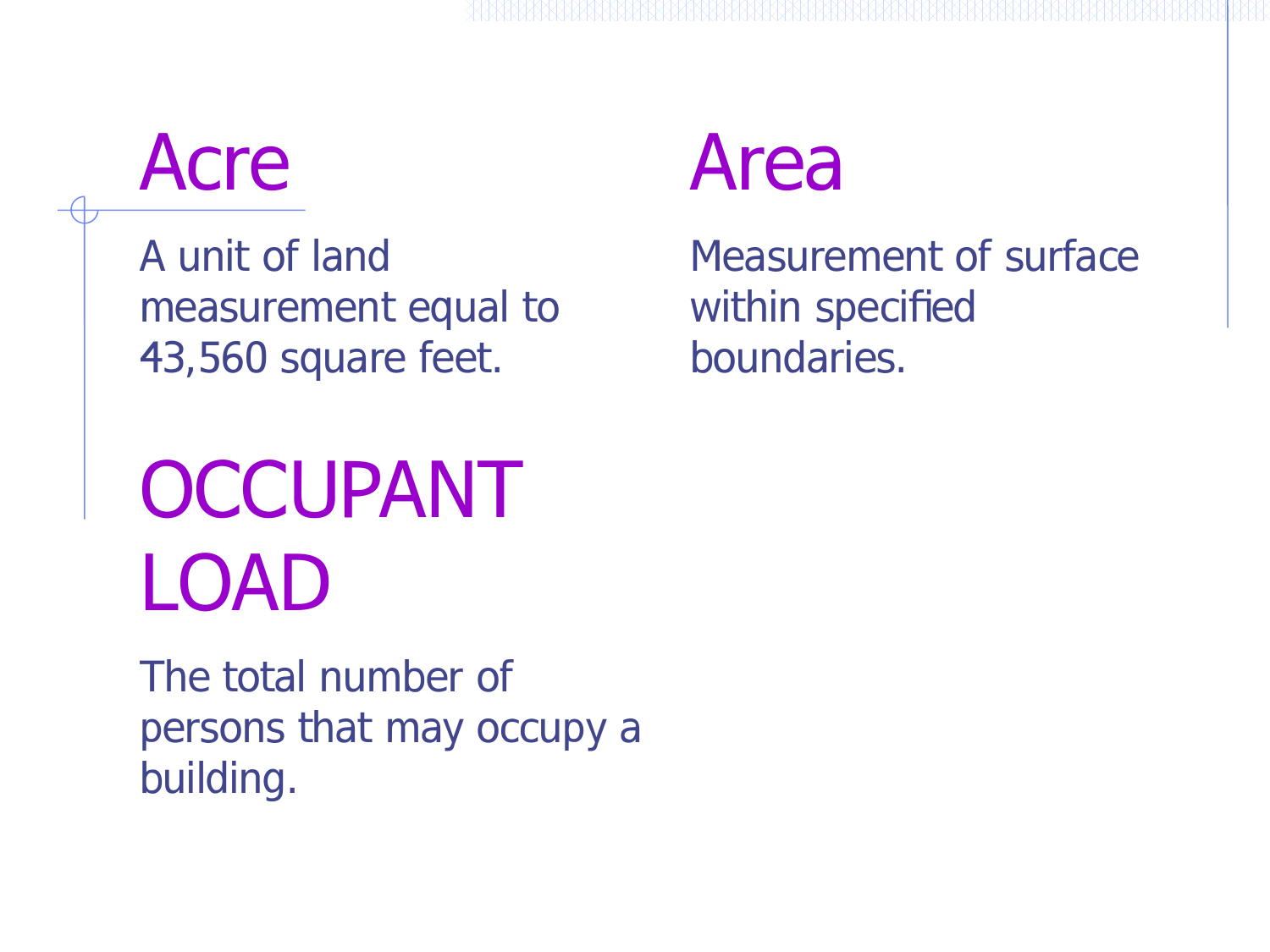

Acre
Area
A unit of land measurement equal to 43,560 square feet.

Measurement of surface within specified boundaries.

OCCUPANT LOAD
The total number of persons that may occupy a building.